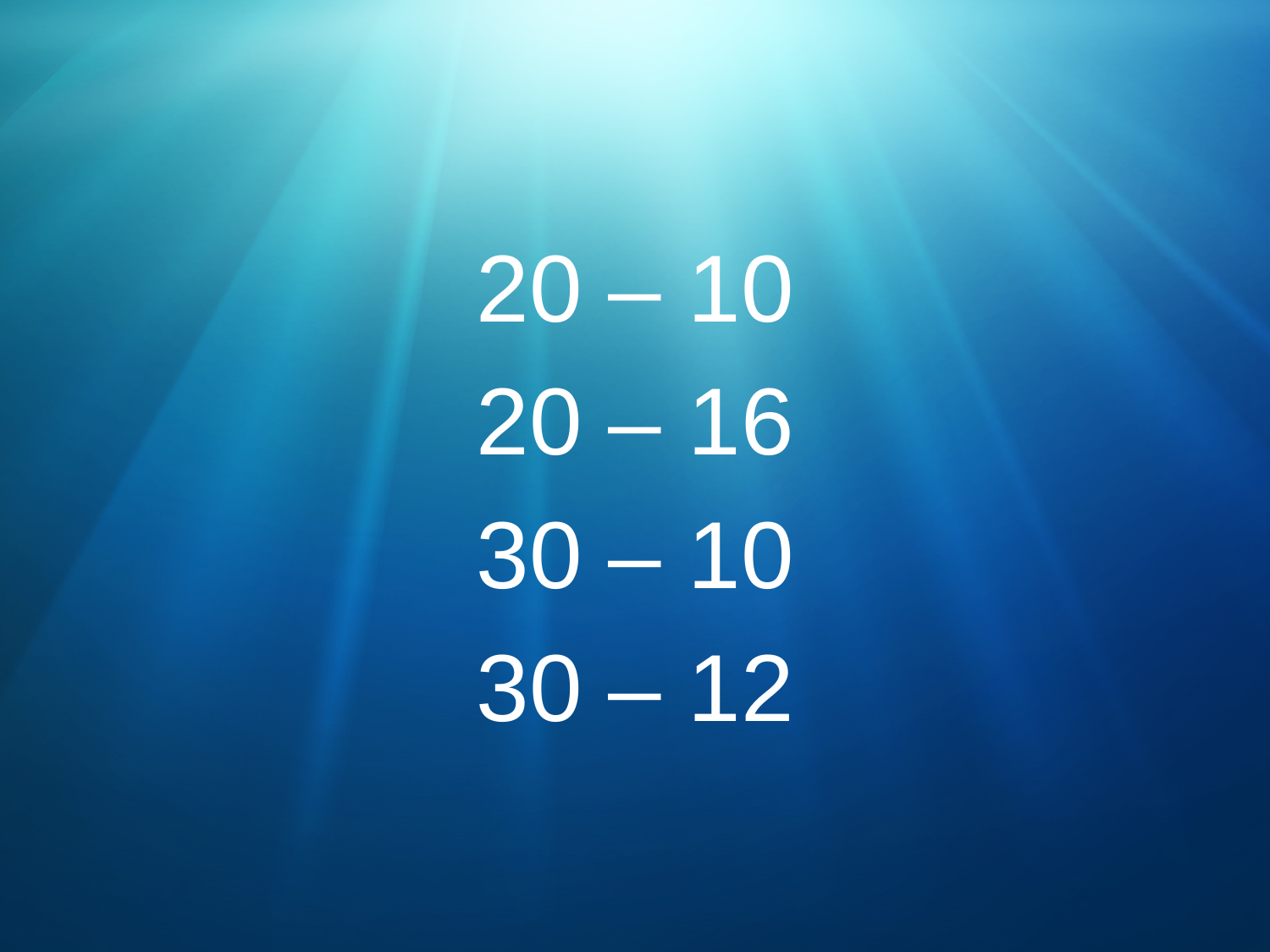

20 – 10
20 – 16
30 – 10
30 – 12